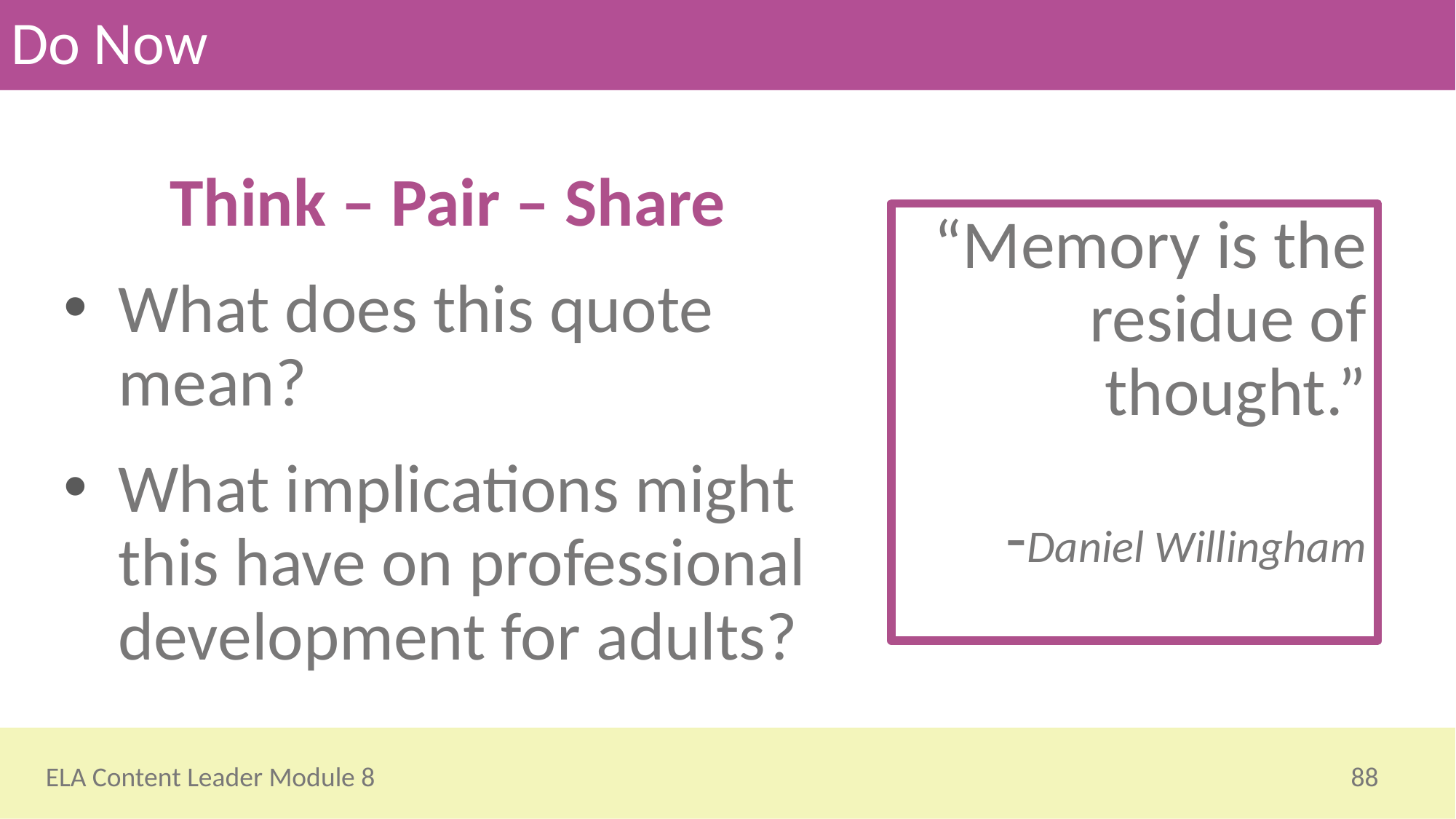

# Do Now
Think – Pair – Share

What does this quote mean?

What implications might this have on professional development for adults?
“Memory is the residue of thought.”

-Daniel Willingham

88